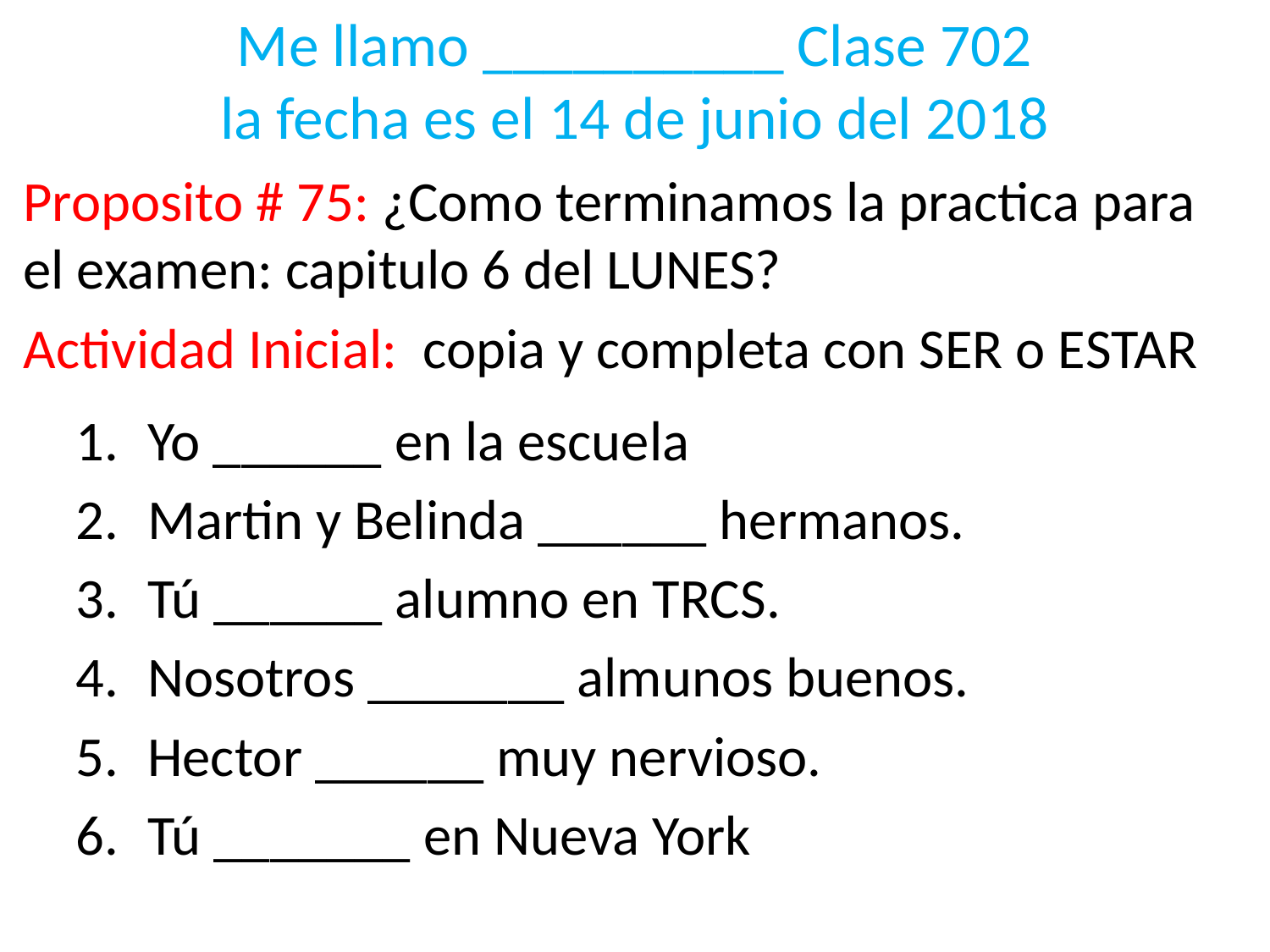

Me llamo __________ Clase 702
la fecha es el 14 de junio del 2018
Proposito # 75: ¿Como terminamos la practica para el examen: capitulo 6 del LUNES?
Actividad Inicial:  copia y completa con SER o ESTAR

Yo ______ en la escuela
Martin y Belinda ______ hermanos.
Tú ______ alumno en TRCS.
Nosotros _______ almunos buenos.
Hector ______ muy nervioso.
Tú _______ en Nueva York